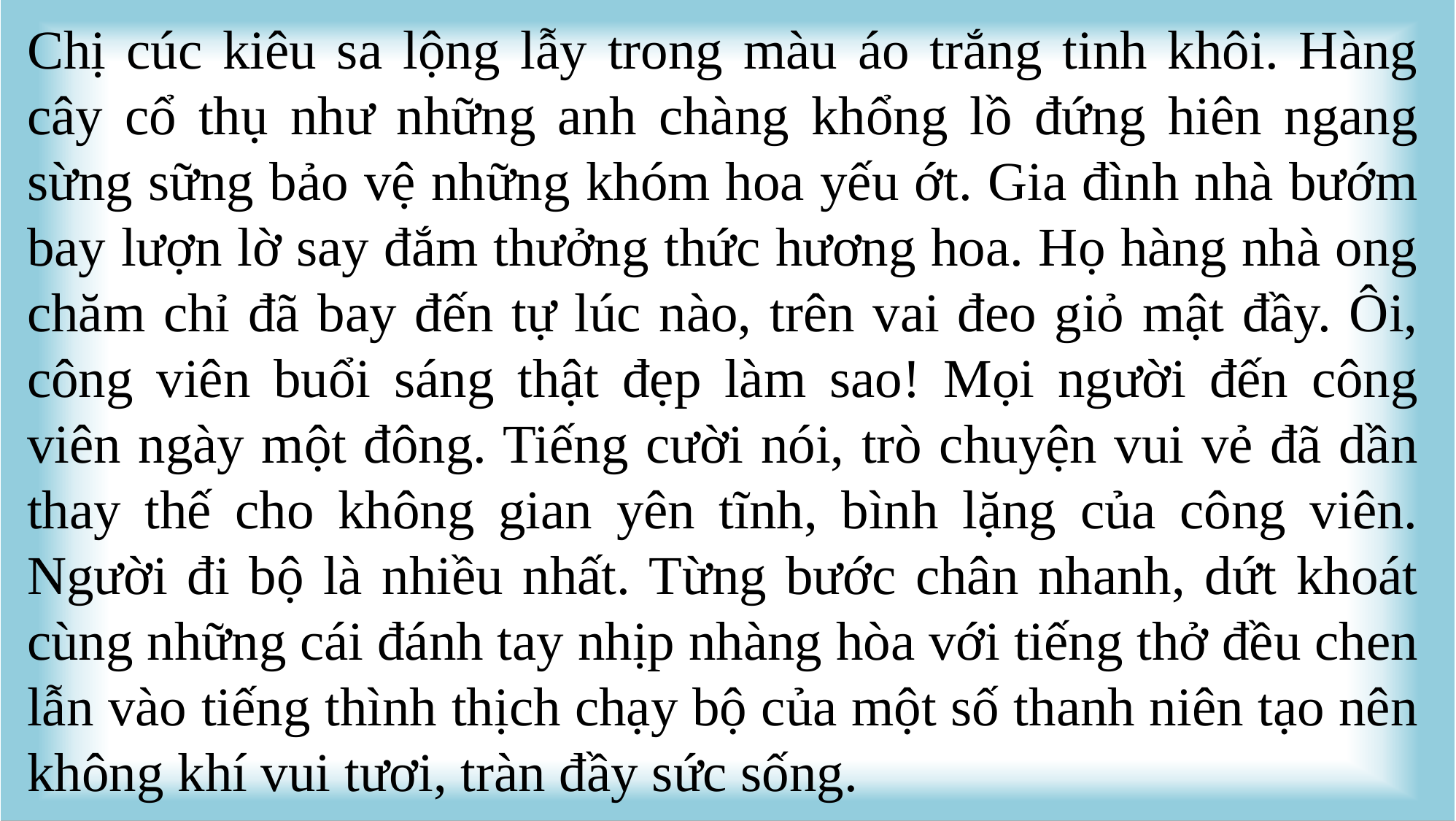

Chị cúc kiêu sa lộng lẫy trong màu áo trắng tinh khôi. Hàng cây cổ thụ như những anh chàng khổng lồ đứng hiên ngang sừng sững bảo vệ những khóm hoa yếu ớt. Gia đình nhà bướm bay lượn lờ say đắm thưởng thức hương hoa. Họ hàng nhà ong chăm chỉ đã bay đến tự lúc nào, trên vai đeo giỏ mật đầy. Ôi, công viên buổi sáng thật đẹp làm sao! Mọi người đến công viên ngày một đông. Tiếng cười nói, trò chuyện vui vẻ đã dần thay thế cho không gian yên tĩnh, bình lặng của công viên. Người đi bộ là nhiều nhất. Từng bước chân nhanh, dứt khoát cùng những cái đánh tay nhịp nhàng hòa với tiếng thở đều chen lẫn vào tiếng thình thịch chạy bộ của một số thanh niên tạo nên không khí vui tươi, tràn đầy sức sống.